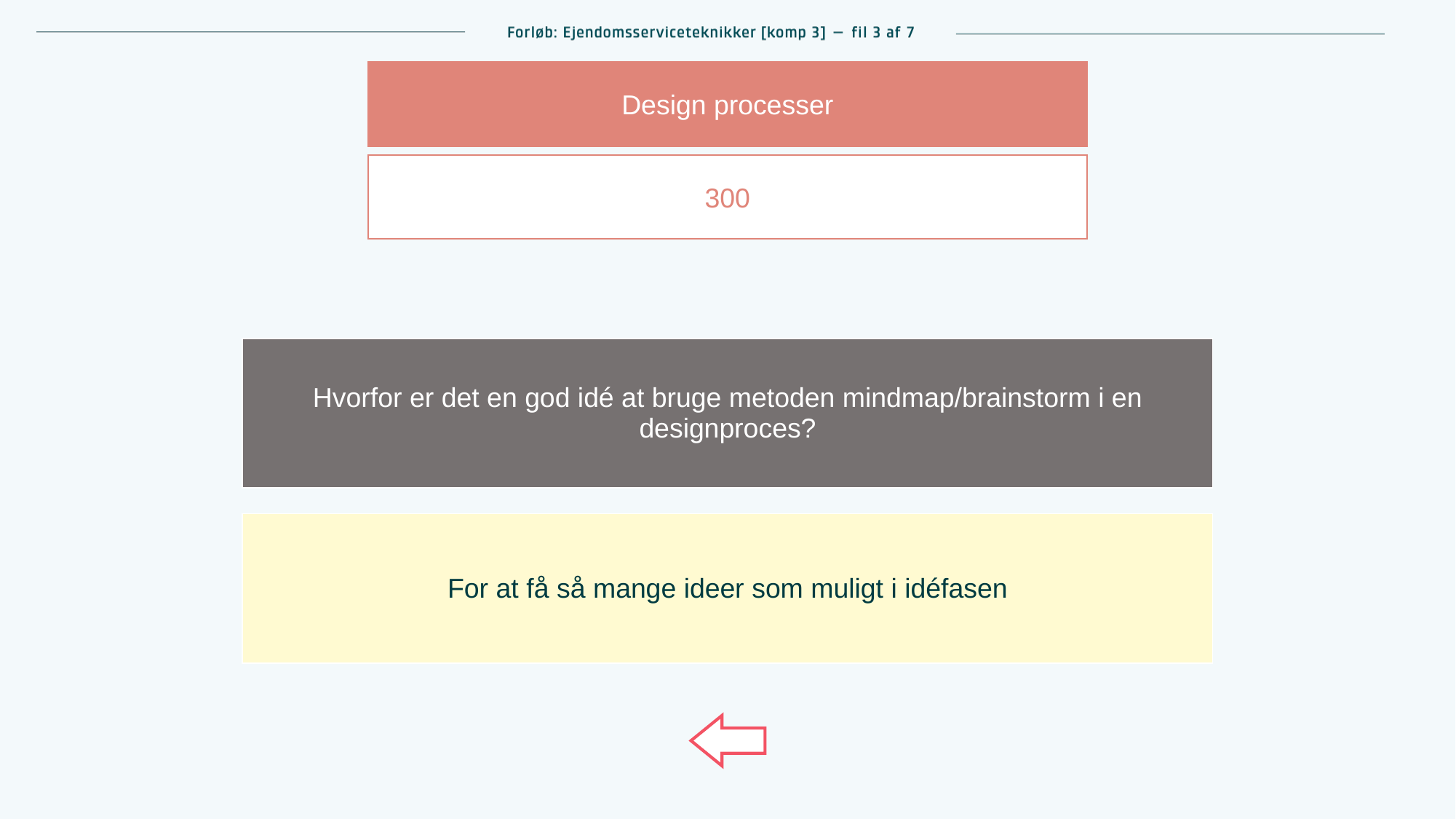

Design processer

300
| Hvorfor er det en god idé at bruge metoden mindmap/brainstorm  i en designproces? |
| --- |
| For at få så mange ideer som muligt i idéfasen |
| --- |

29